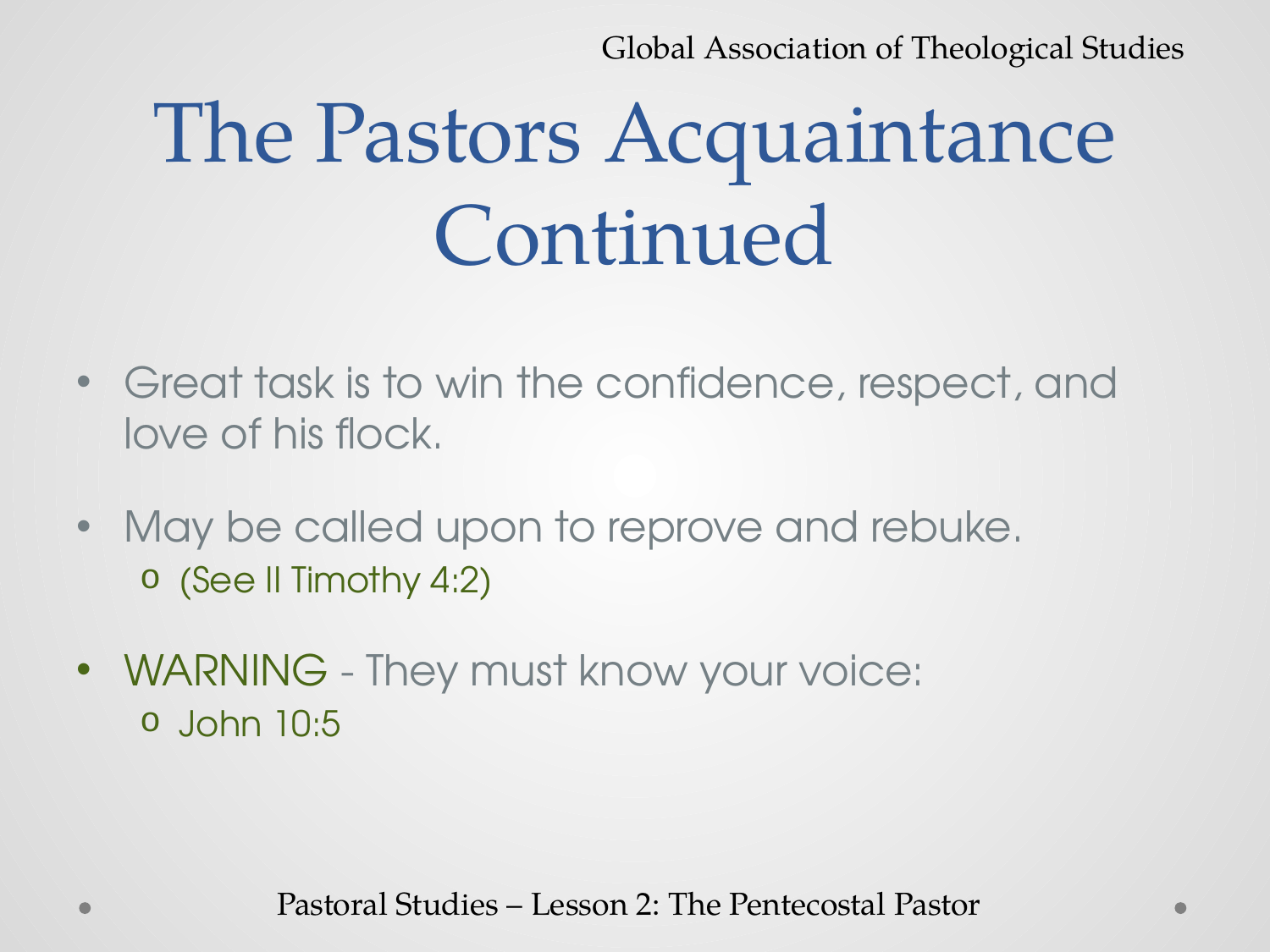

Global Association of Theological Studies
# The Pastors Acquaintance Continued
Great task is to win the confidence, respect, and love of his flock.

May be called upon to reprove and rebuke.
(See II Timothy 4:2)

WARNING - They must know your voice:
John 10:5
Pastoral Studies – Lesson 2: The Pentecostal Pastor